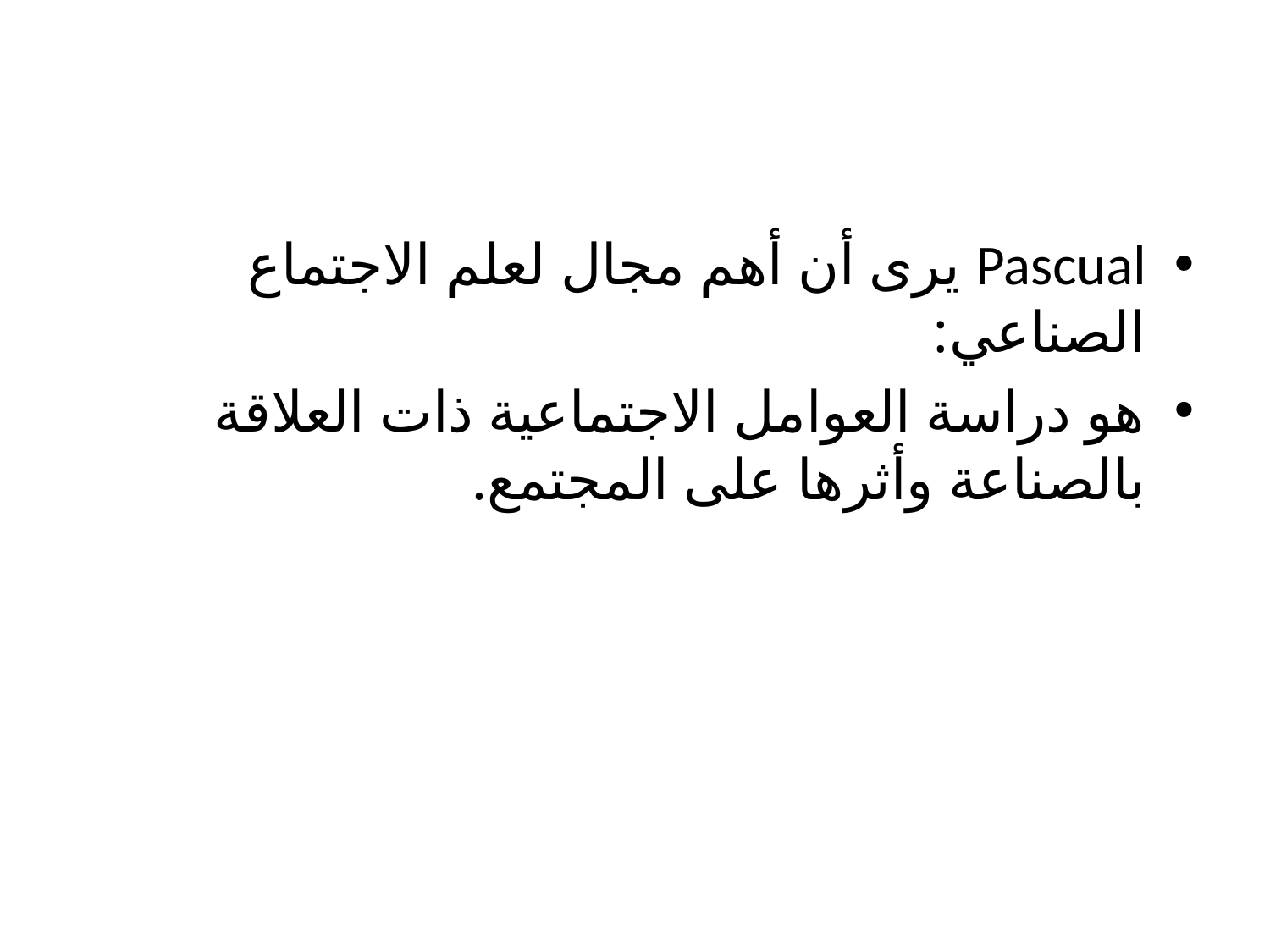

#
Pascual يرى أن أهم مجال لعلم الاجتماع الصناعي:
هو دراسة العوامل الاجتماعية ذات العلاقة بالصناعة وأثرها على المجتمع.